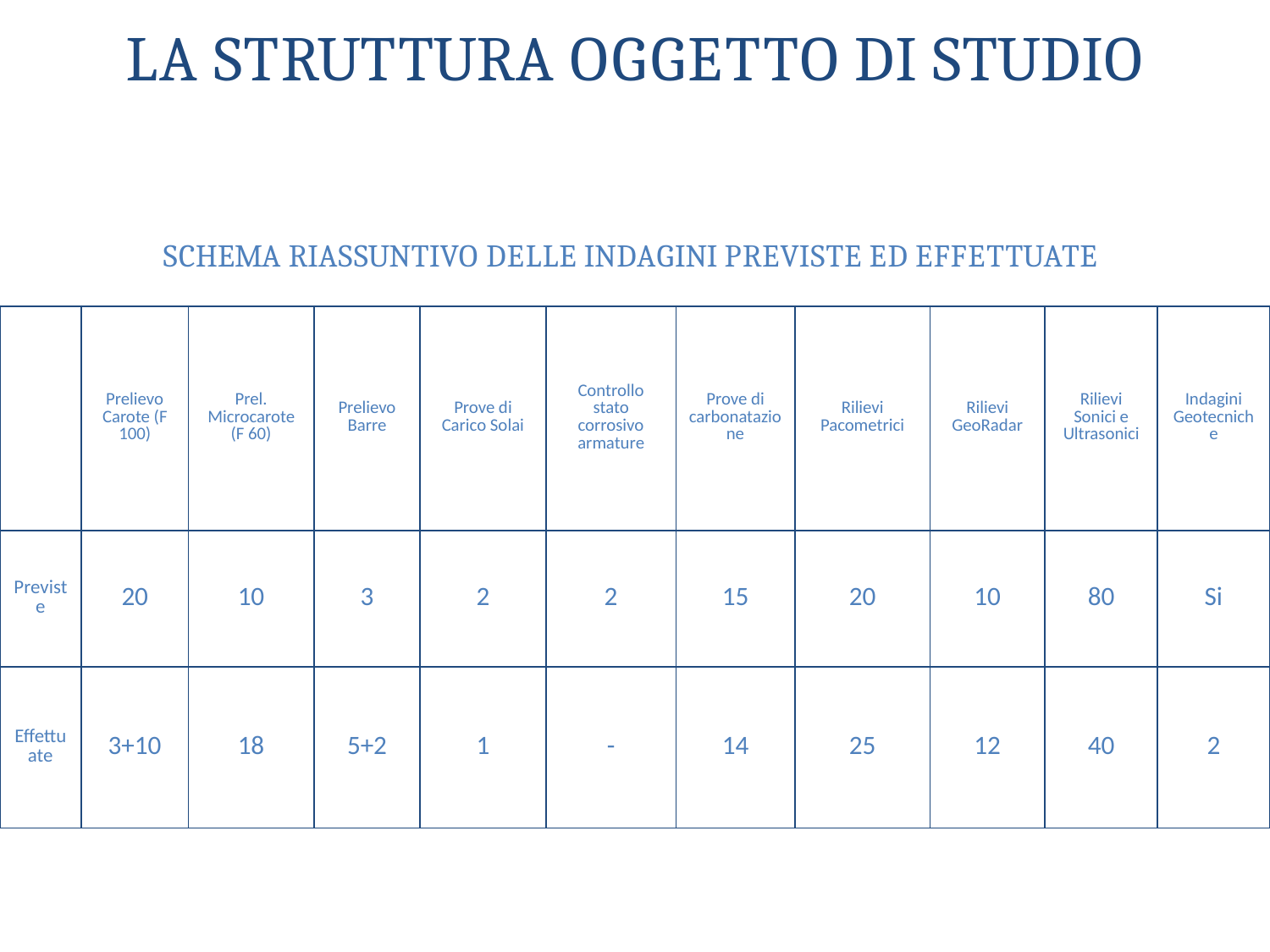

# LA STRUTTURA OGGETTO DI STUDIO
SCHEMA RIASSUNTIVO DELLE INDAGINI PREVISTE ED EFFETTUATE
|  | Prelievo Carote (F 100) | Prel. Microcarote (F 60) | Prelievo Barre | Prove di Carico Solai | Controllo stato corrosivo armature | Prove di carbonatazione | Rilievi Pacometrici | Rilievi GeoRadar | Rilievi Sonici e Ultrasonici | Indagini Geotecniche |
| --- | --- | --- | --- | --- | --- | --- | --- | --- | --- | --- |
| Previste | 20 | 10 | 3 | 2 | 2 | 15 | 20 | 10 | 80 | Si |
| Effettuate | 3+10 | 18 | 5+2 | 1 | - | 14 | 25 | 12 | 40 | 2 |